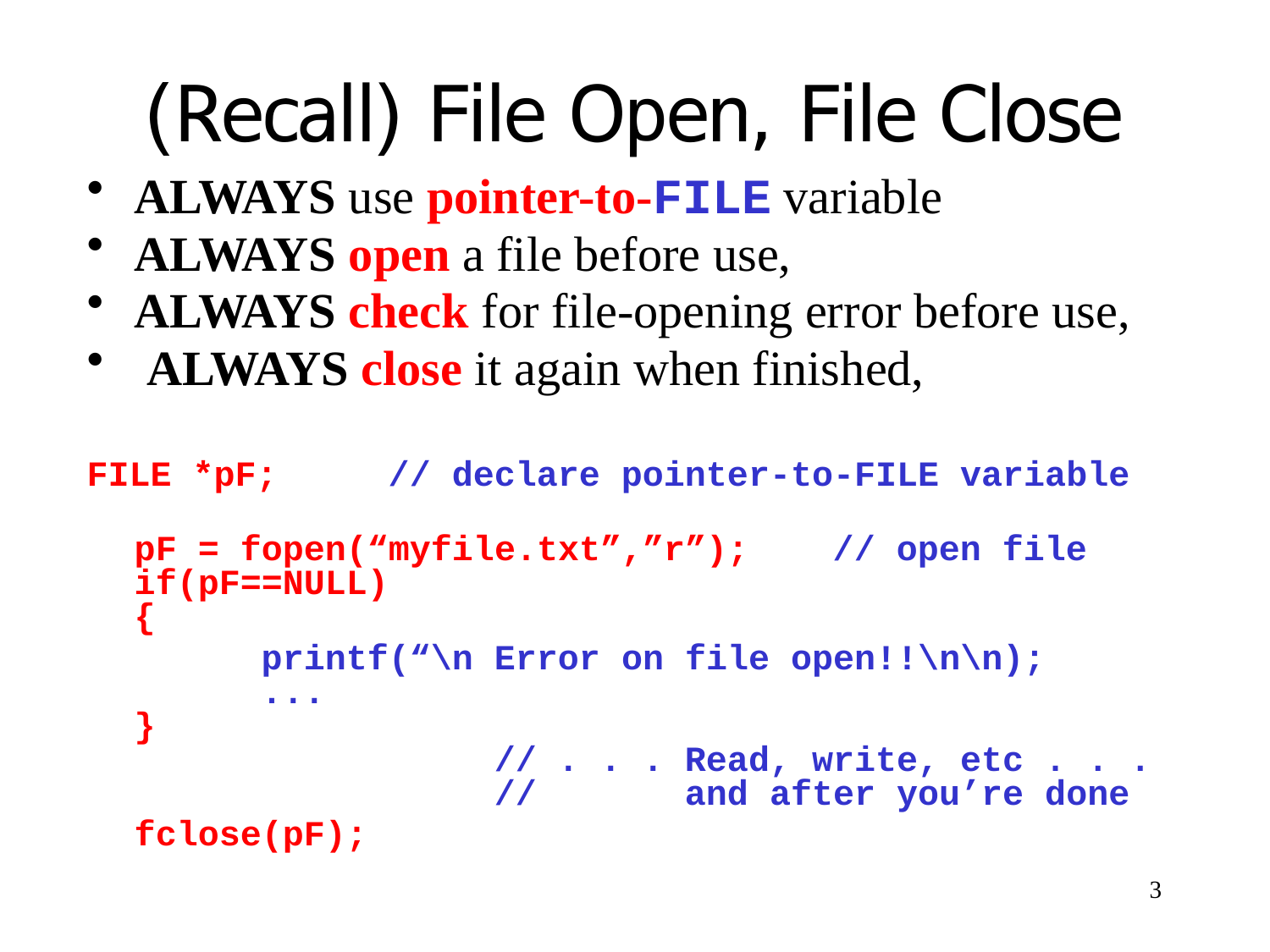

# (Recall) File Open, File Close
ALWAYS use pointer-to-FILE variable
ALWAYS open a file before use,
ALWAYS check for file-opening error before use,
 ALWAYS close it again when finished,

FILE *pF;	// declare pointer-to-FILE variable
	pF = fopen(“myfile.txt”,”r”);    // open file
if(pF==NULL)
{
		printf(“\n Error on file open!!\n\n);
	...
}
		     // . . . Read, write, etc . . .
		     //       and after you’re done
	fclose(pF);
3